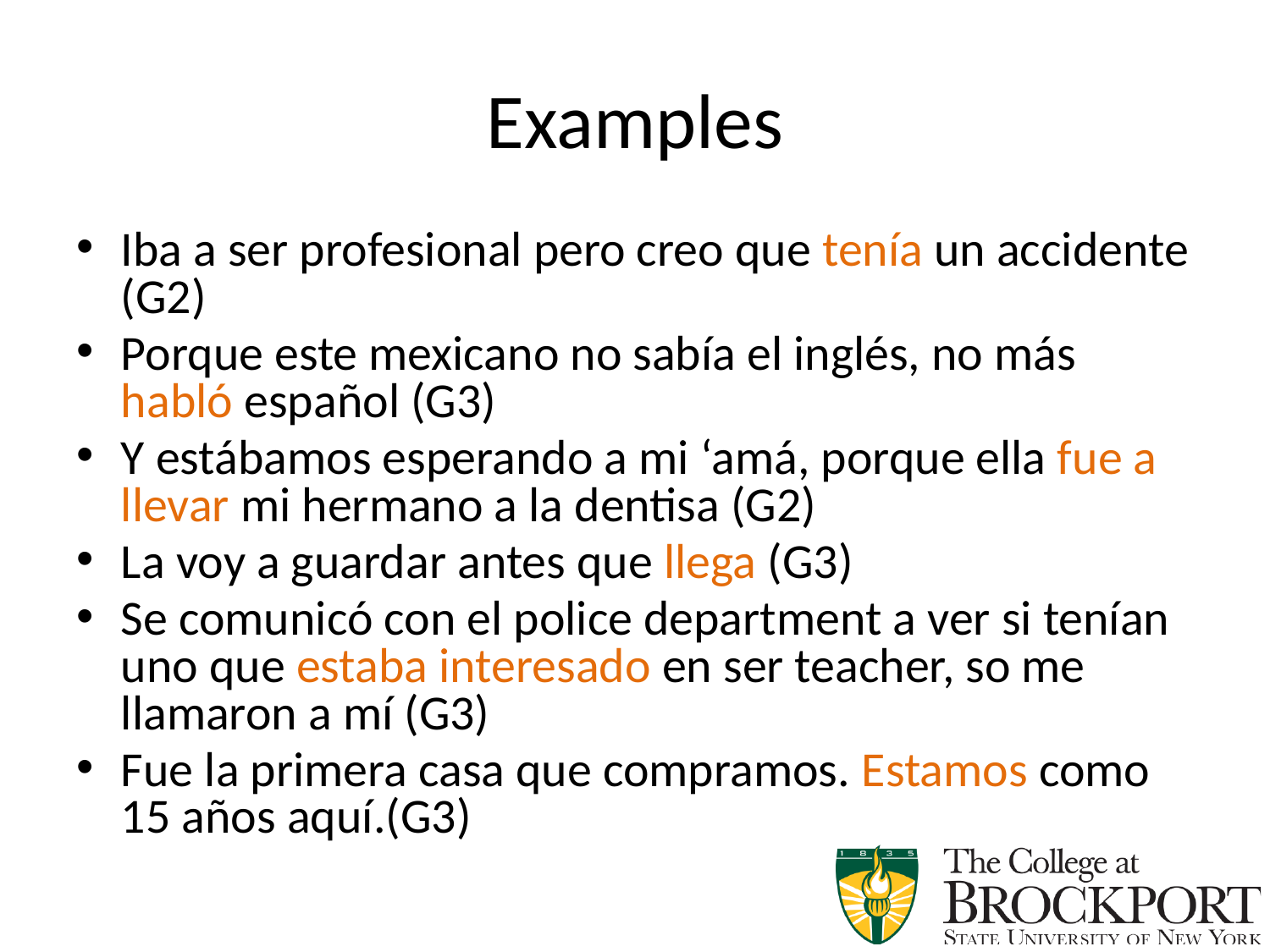

# Examples
Iba a ser profesional pero creo que tenía un accidente (G2)
Porque este mexicano no sabía el inglés, no más habló español (G3)
Y estábamos esperando a mi ‘amá, porque ella fue a llevar mi hermano a la dentisa (G2)
La voy a guardar antes que llega (G3)
Se comunicó con el police department a ver si tenían uno que estaba interesado en ser teacher, so me llamaron a mí (G3)
Fue la primera casa que compramos. Estamos como 15 años aquí.(G3)